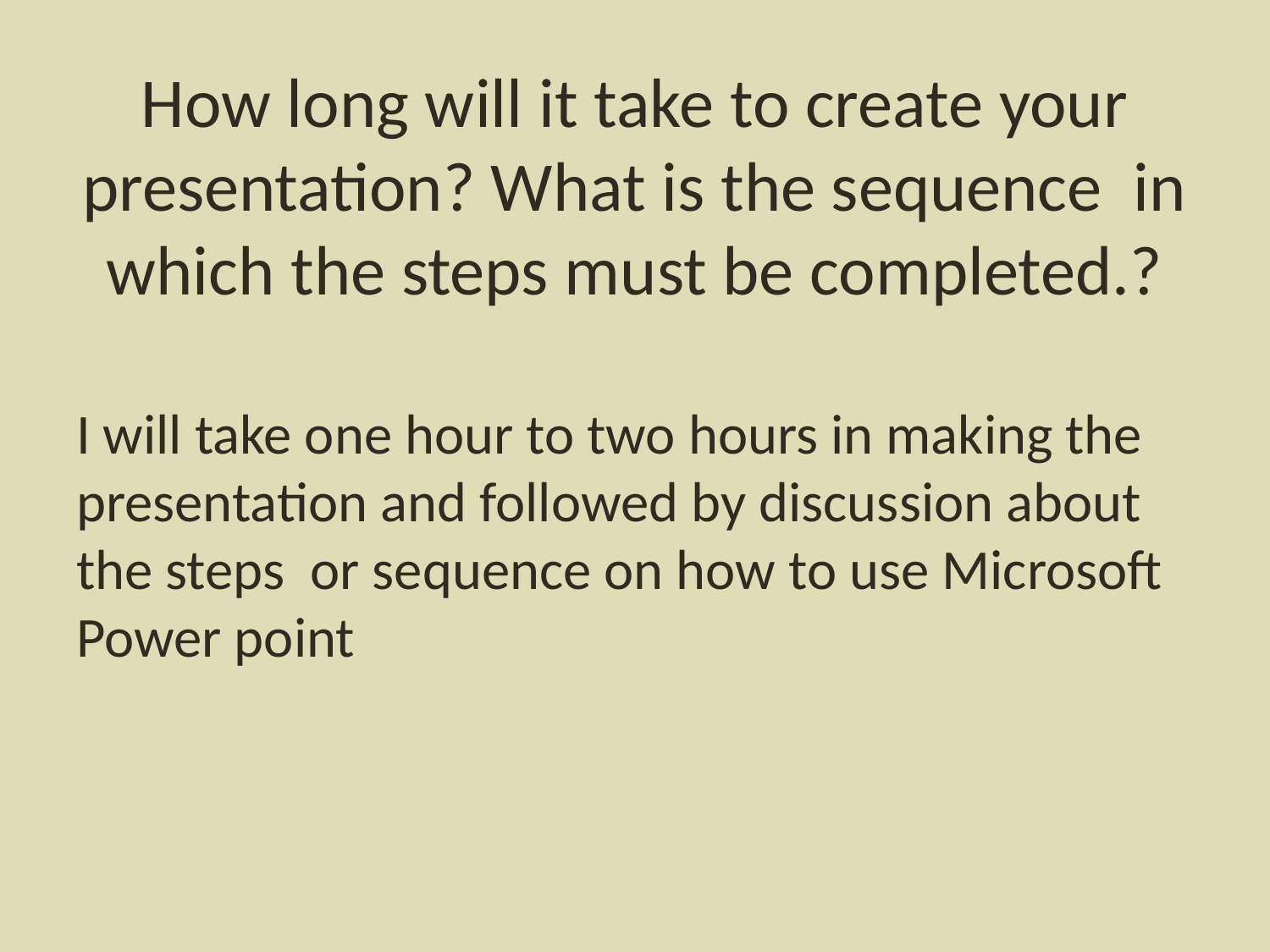

# How long will it take to create your presentation? What is the sequence  in which the steps must be completed.?
I will take one hour to two hours in making the presentation and followed by discussion about the steps  or sequence on how to use Microsoft Power point